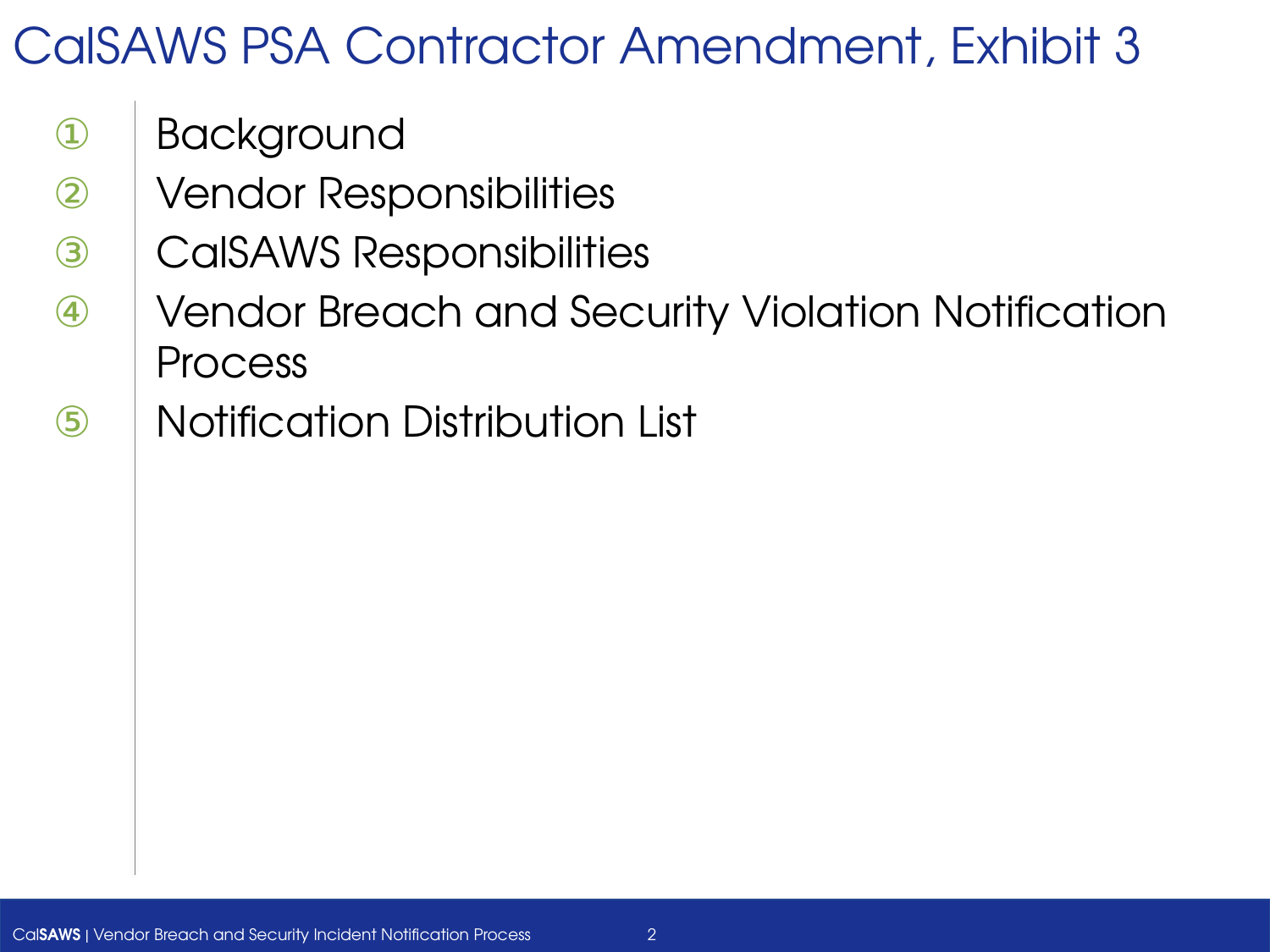

# CalSAWS PSA Contractor Amendment, Exhibit 3
Background
Vendor Responsibilities
CalSAWS Responsibilities
Vendor Breach and Security Violation Notification Process
Notification Distribution List